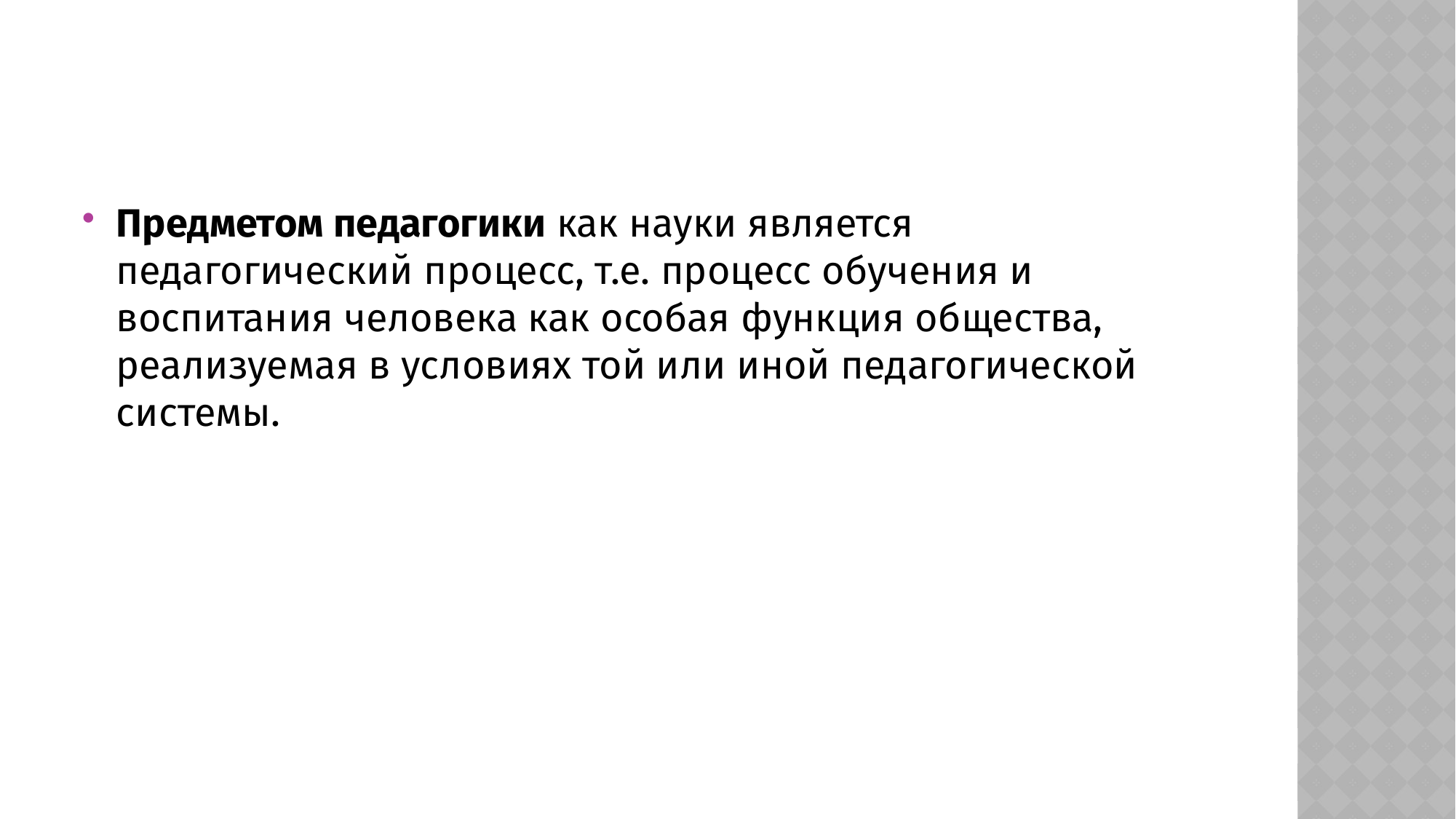

#
Предметом педагогики как науки является педагогический процесс, т.е. процесс обучения и воспитания человека как особая функция общества, реализуемая в условиях той или иной педагогической системы.